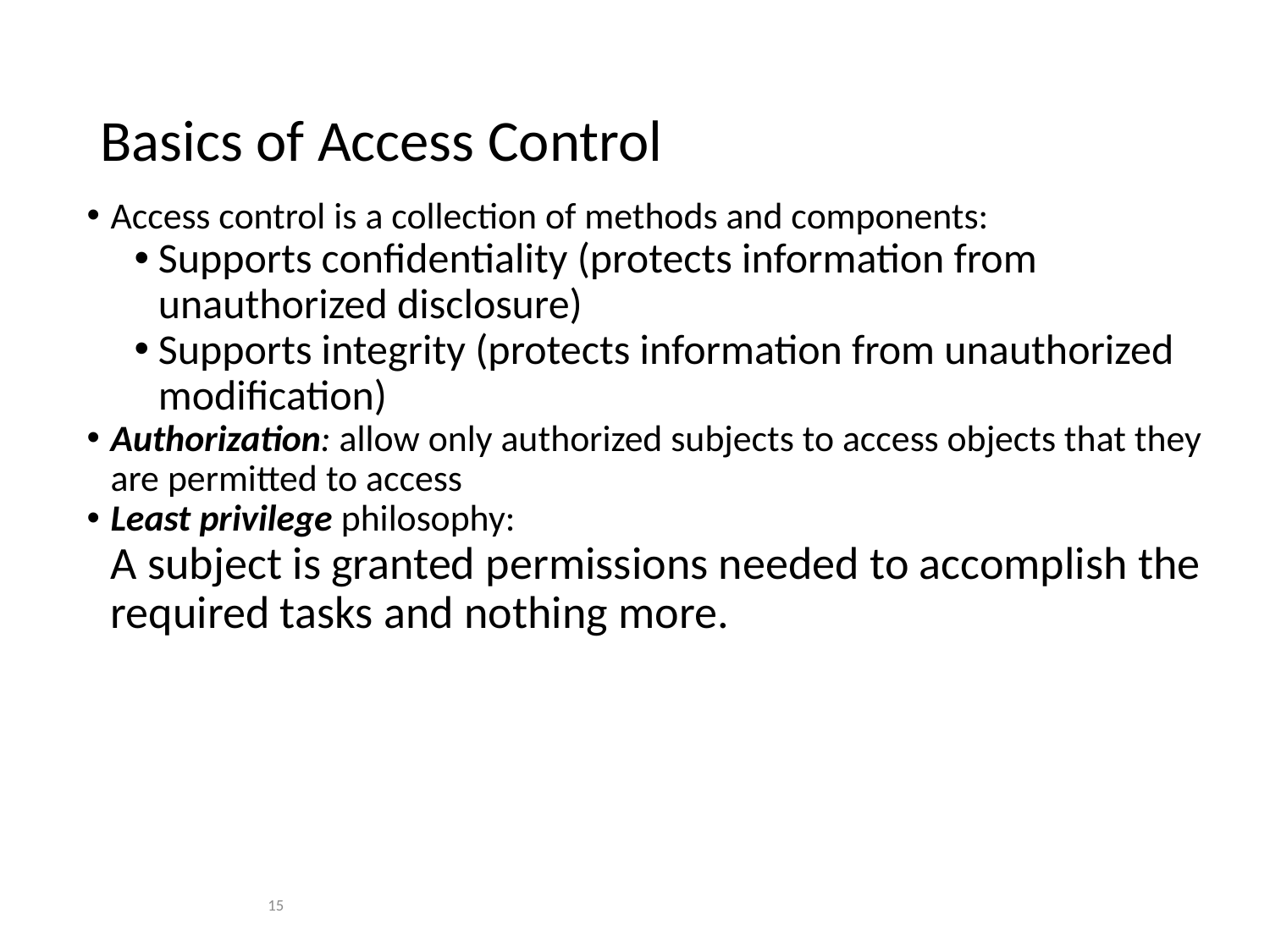

# Basics of Access Control
Access control is a collection of methods and components:
Supports confidentiality (protects information from unauthorized disclosure)
Supports integrity (protects information from unauthorized modification)
Authorization: allow only authorized subjects to access objects that they are permitted to access
Least privilege philosophy:
A subject is granted permissions needed to accomplish the required tasks and nothing more.
15